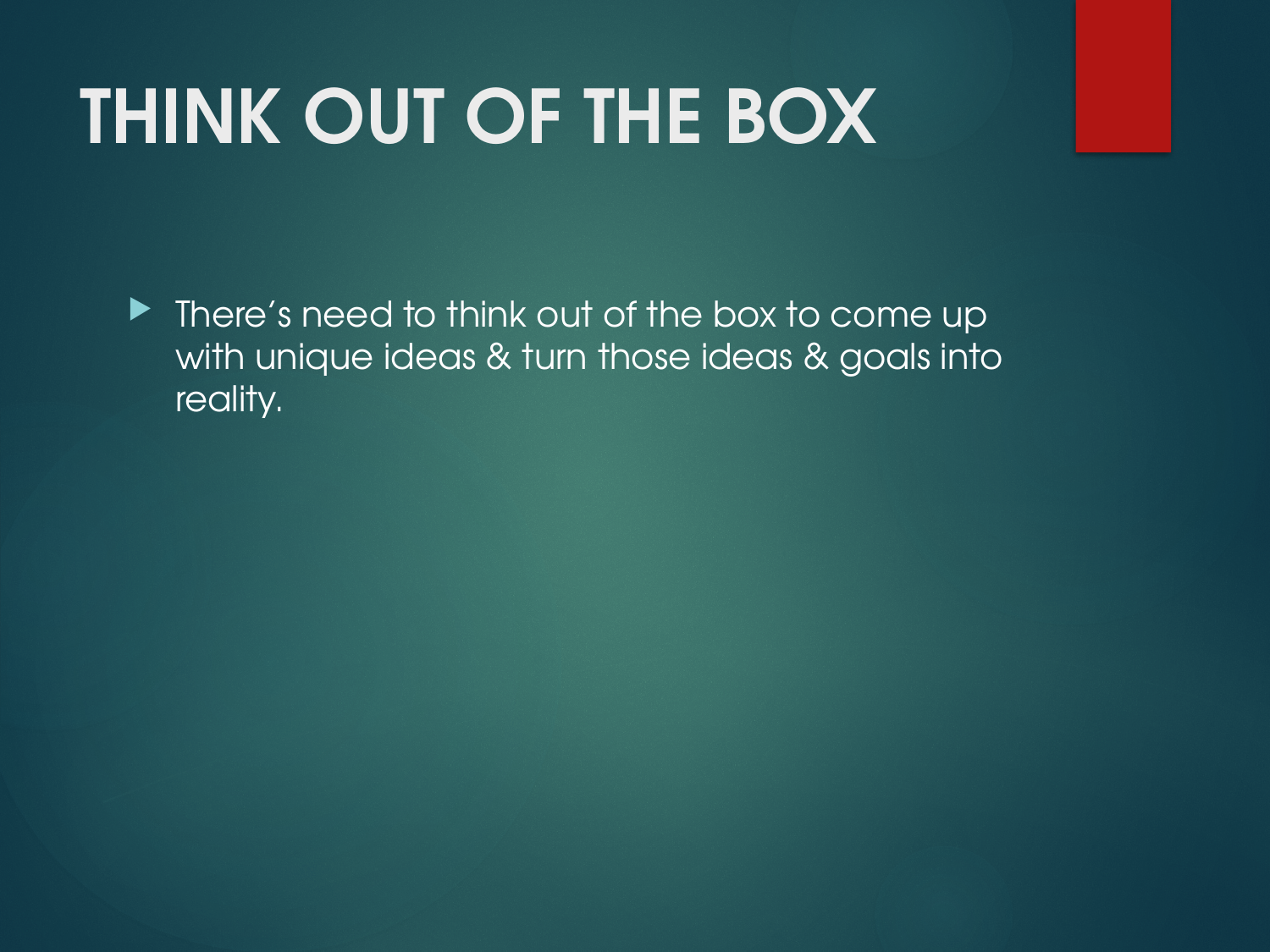

# THINK OUT OF THE BOX
There’s need to think out of the box to come up with unique ideas & turn those ideas & goals into reality.